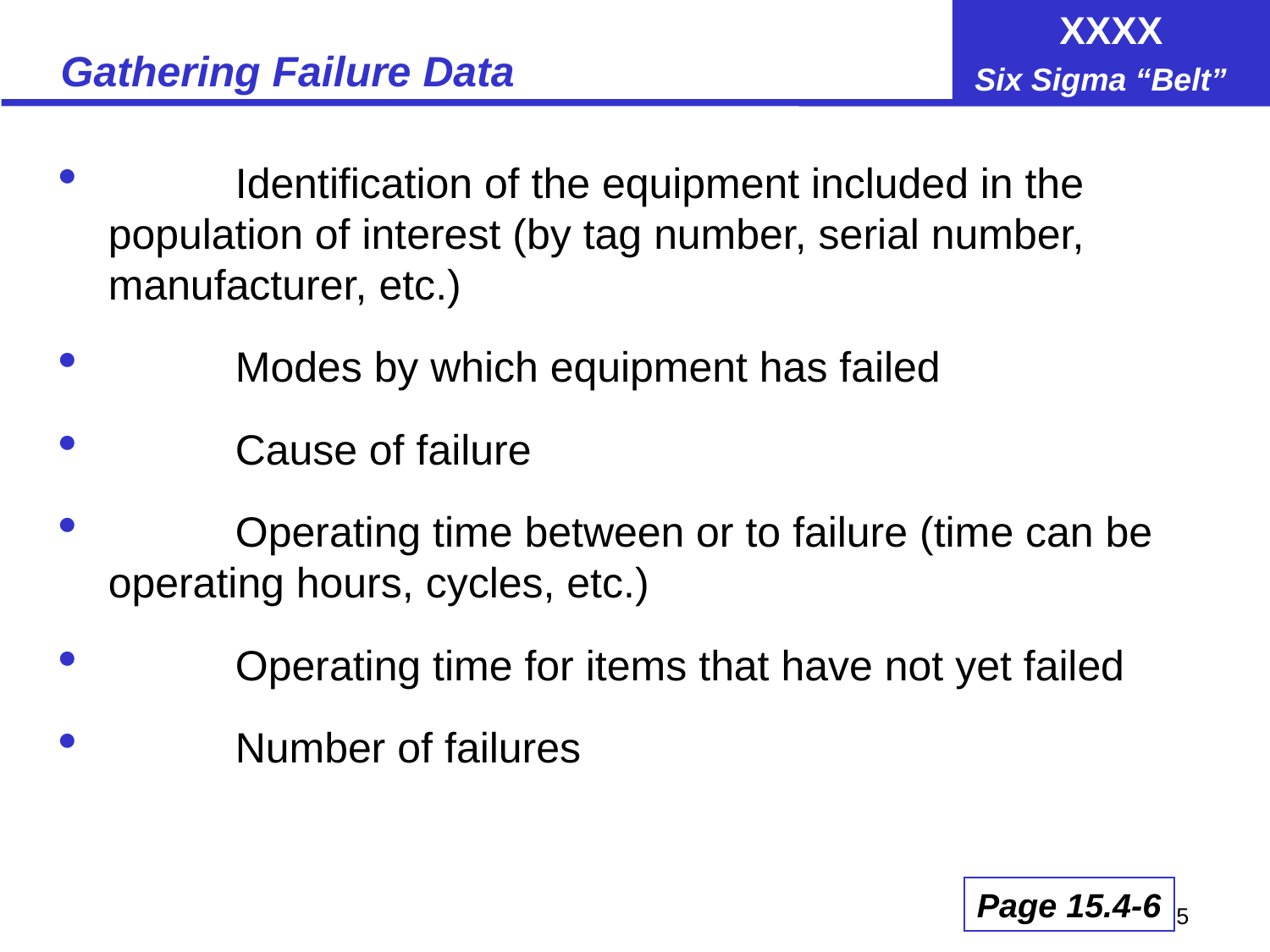

# Gathering Failure Data
	Identification of the equipment included in the population of interest (by tag number, serial number, manufacturer, etc.)
	Modes by which equipment has failed
	Cause of failure
	Operating time between or to failure (time can be operating hours, cycles, etc.)
	Operating time for items that have not yet failed
	Number of failures
Page 15.4-6